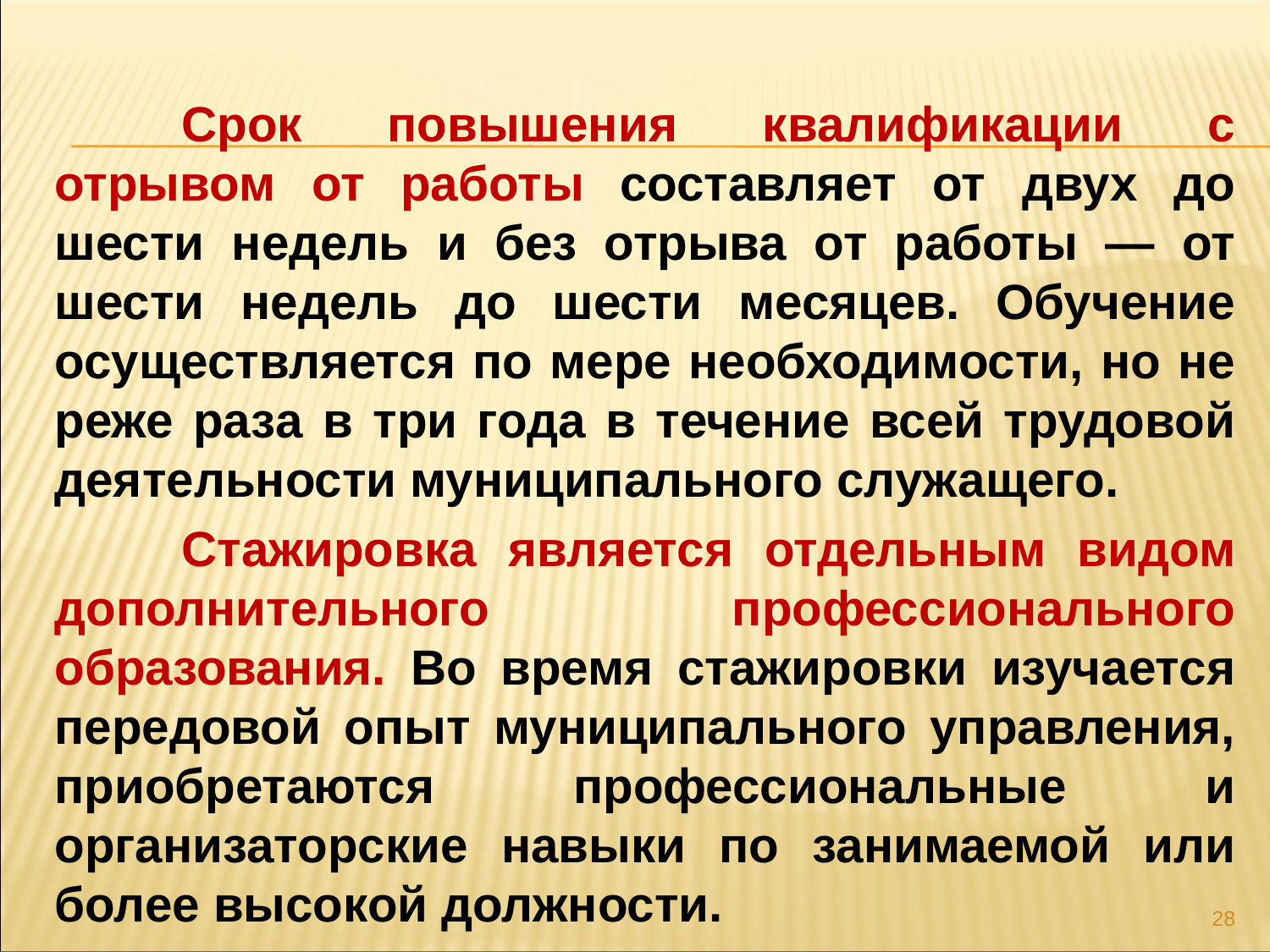

Срок повышения квалификации с отрывом от работы составляет от двух до шести недель и без отрыва от работы — от шести недель до шести месяцев. Обучение осуществляется по мере необходимости, но не реже раза в три года в течение всей трудовой деятельности муниципального служащего.
	Стажировка является отдельным видом дополнительного профессионального образования. Во время стажировки изучается передовой опыт муниципального управления, приобретаются профессиональные и организаторские навыки по занимаемой или более высокой должности.
28